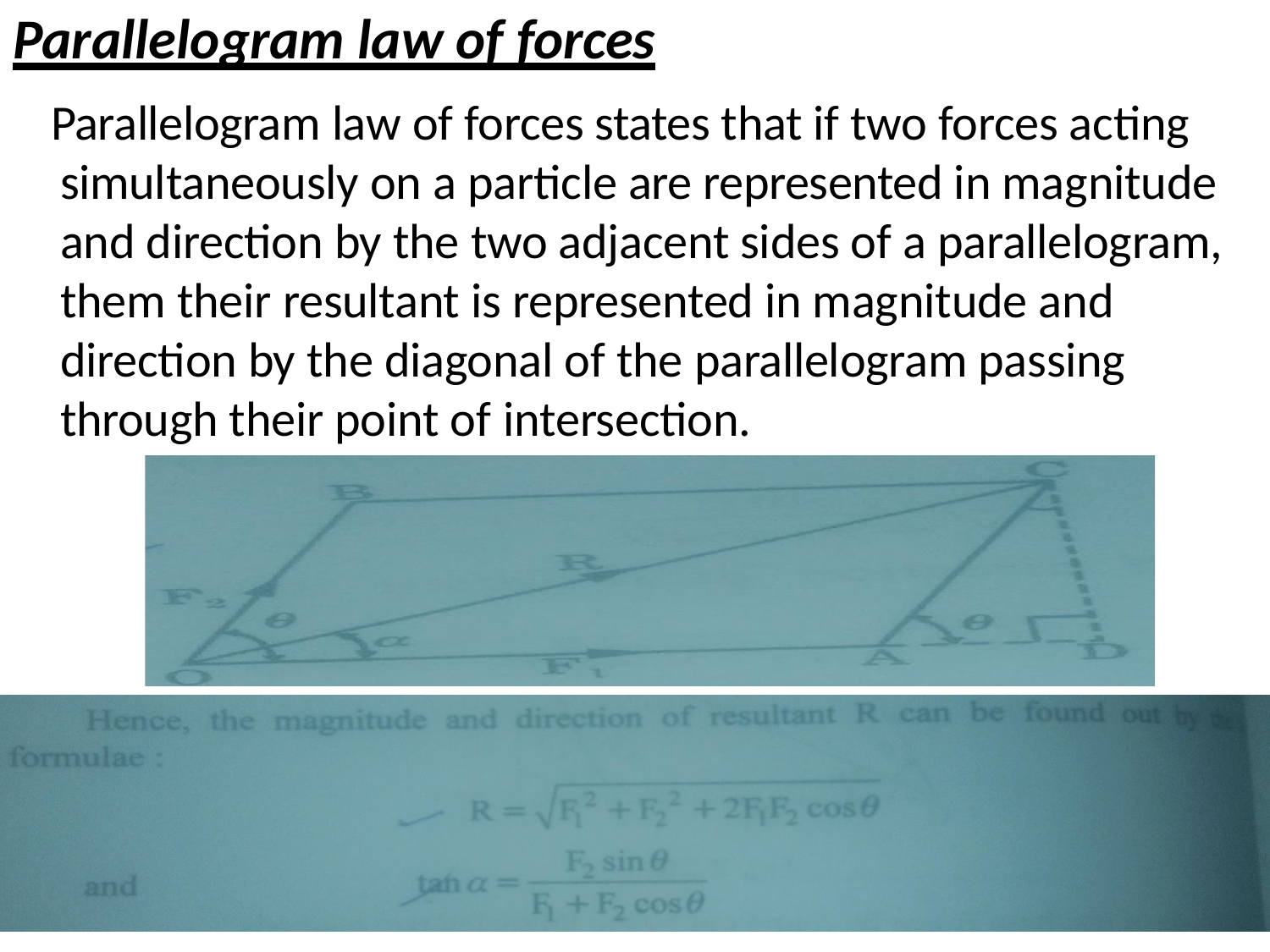

# Parallelogram law of forces
Parallelogram law of forces states that if two forces acting  simultaneously on a particle are represented in magnitude  and direction by the two adjacent sides of a parallelogram,  them their resultant is represented in magnitude and  direction by the diagonal of the parallelogram passing  through their point of intersection.